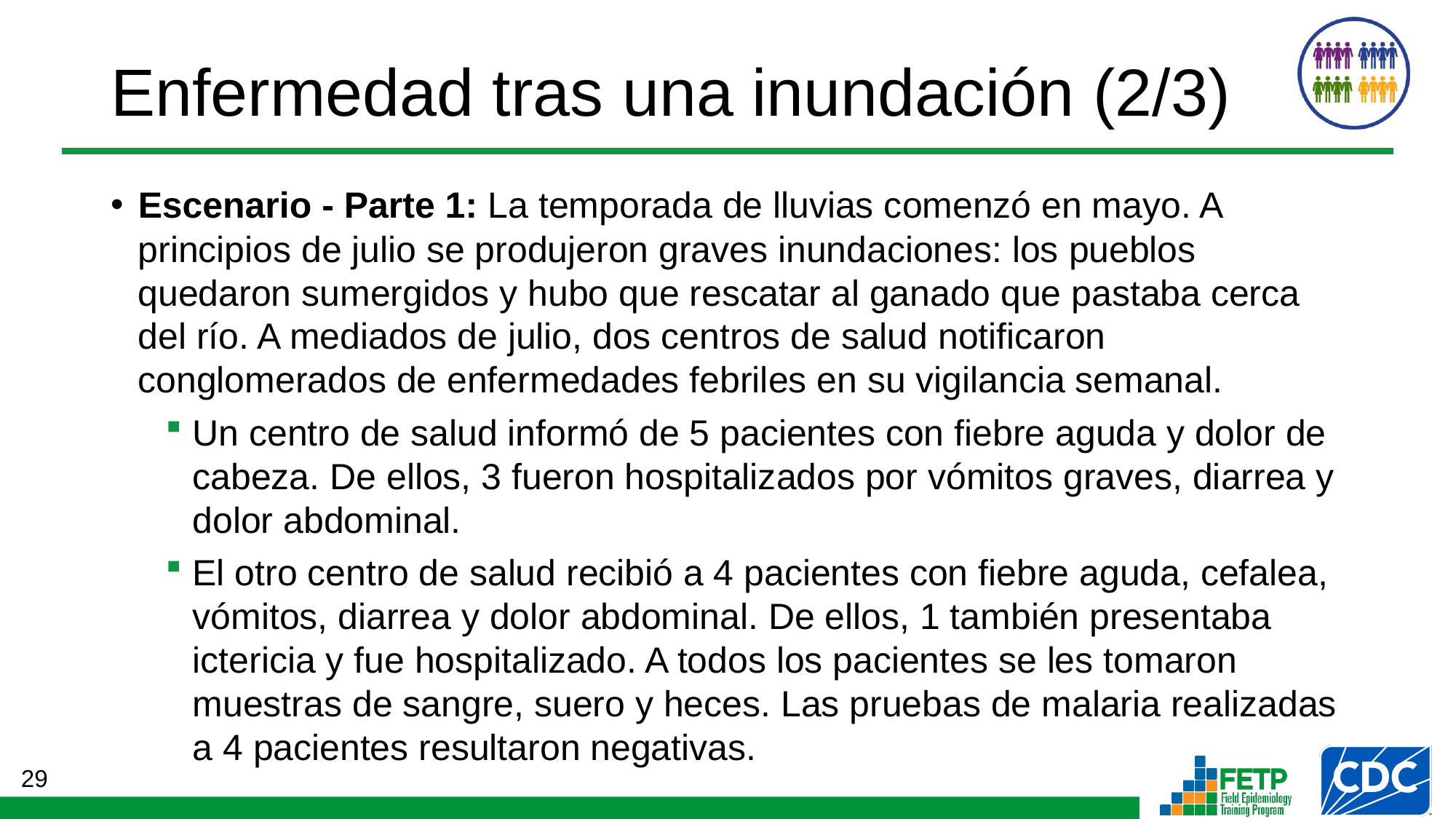

# Enfermedad tras una inundación (2/3)
Escenario - Parte 1: La temporada de lluvias comenzó en mayo. A principios de julio se produjeron graves inundaciones: los pueblos quedaron sumergidos y hubo que rescatar al ganado que pastaba cerca del río. A mediados de julio, dos centros de salud notificaron conglomerados de enfermedades febriles en su vigilancia semanal.
Un centro de salud informó de 5 pacientes con fiebre aguda y dolor de cabeza. De ellos, 3 fueron hospitalizados por vómitos graves, diarrea y dolor abdominal.
El otro centro de salud recibió a 4 pacientes con fiebre aguda, cefalea, vómitos, diarrea y dolor abdominal. De ellos, 1 también presentaba ictericia y fue hospitalizado. A todos los pacientes se les tomaron muestras de sangre, suero y heces. Las pruebas de malaria realizadas a 4 pacientes resultaron negativas.